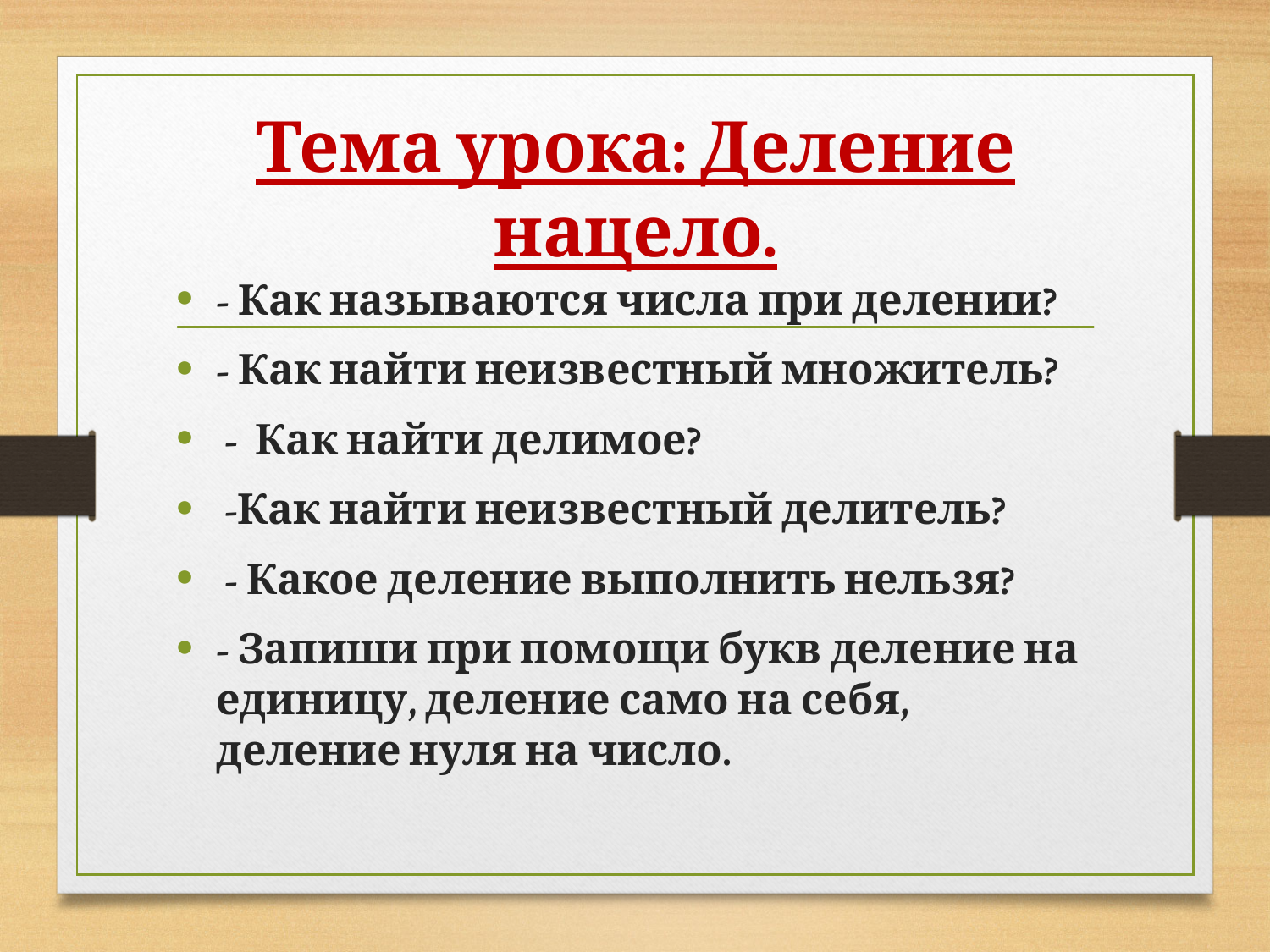

# Тема урока: Деление нацело.
- Как называются числа при делении?
- Как найти неизвестный множитель?
 -  Как найти делимое?
 -Как найти неизвестный делитель?
 - Какое деление выполнить нельзя?
- Запиши при помощи букв деление на единицу, деление само на себя, деление нуля на число.